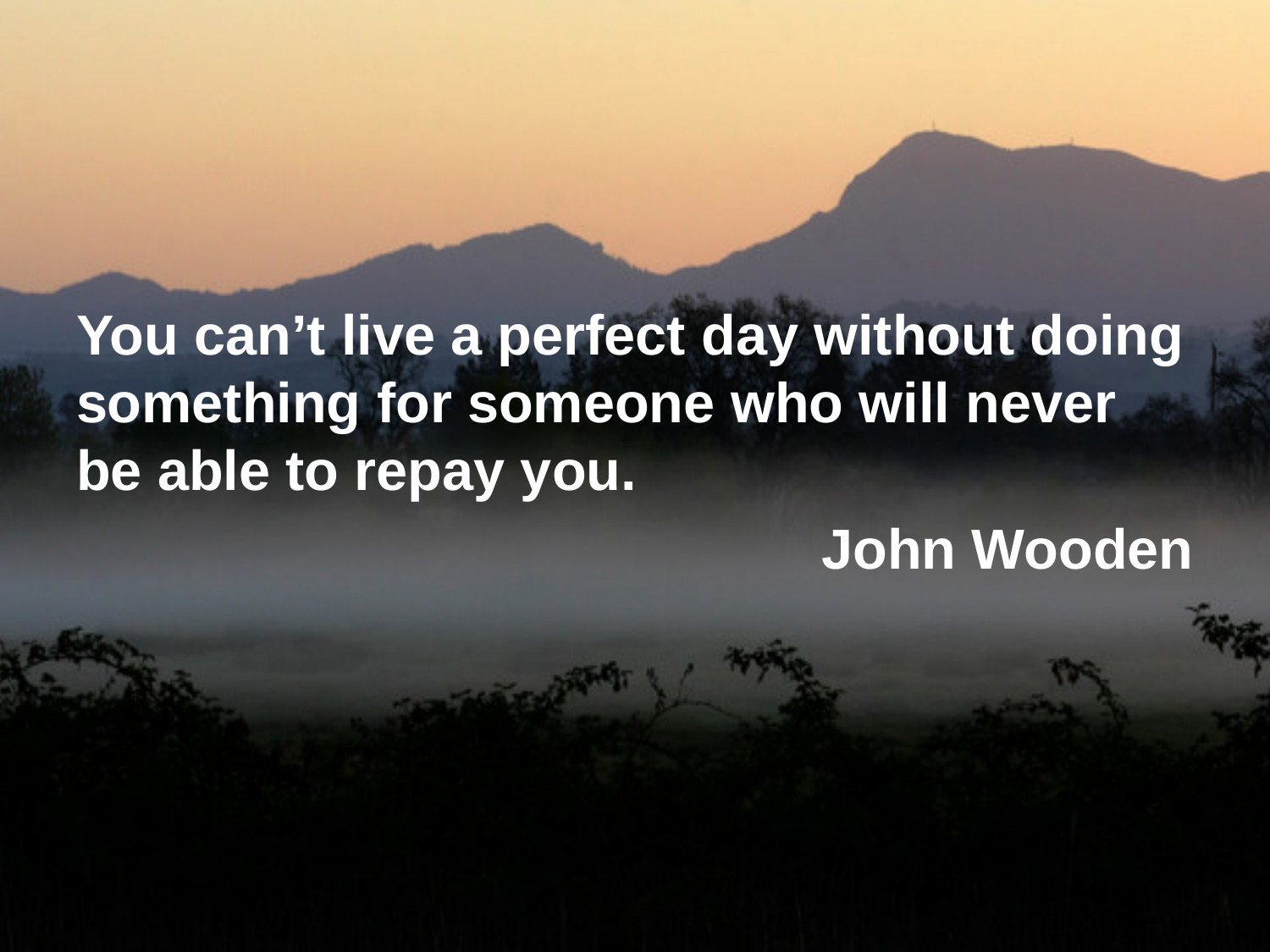

You can’t live a perfect day without doing something for someone who will never be able to repay you.
John Wooden